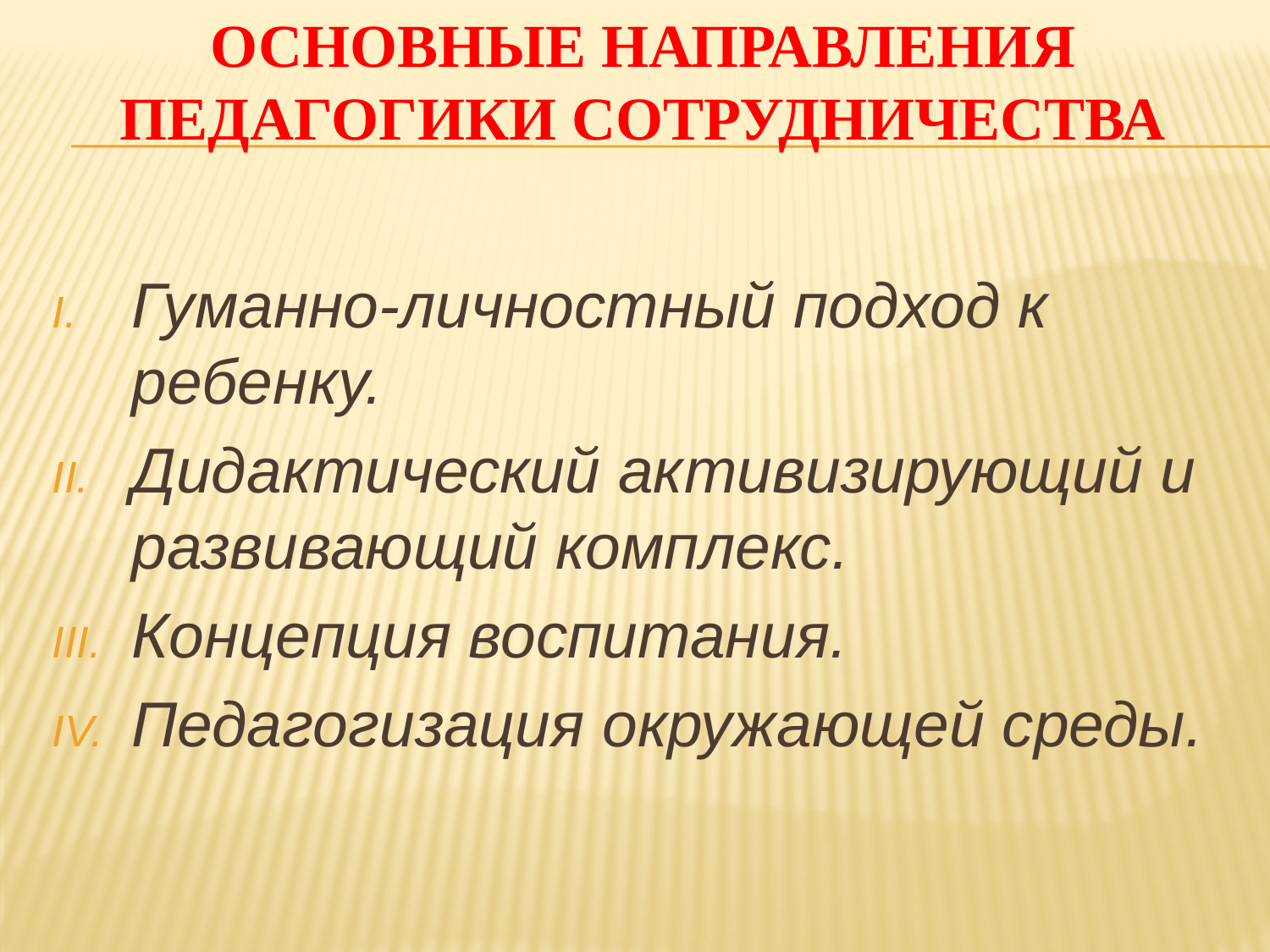

# Основные направления педагогики сотрудничества
Гуманно-личностный подход к ребенку.
Дидактический активизирующий и развивающий комплекс.
Концепция воспитания.
Педагогизация окружающей среды.